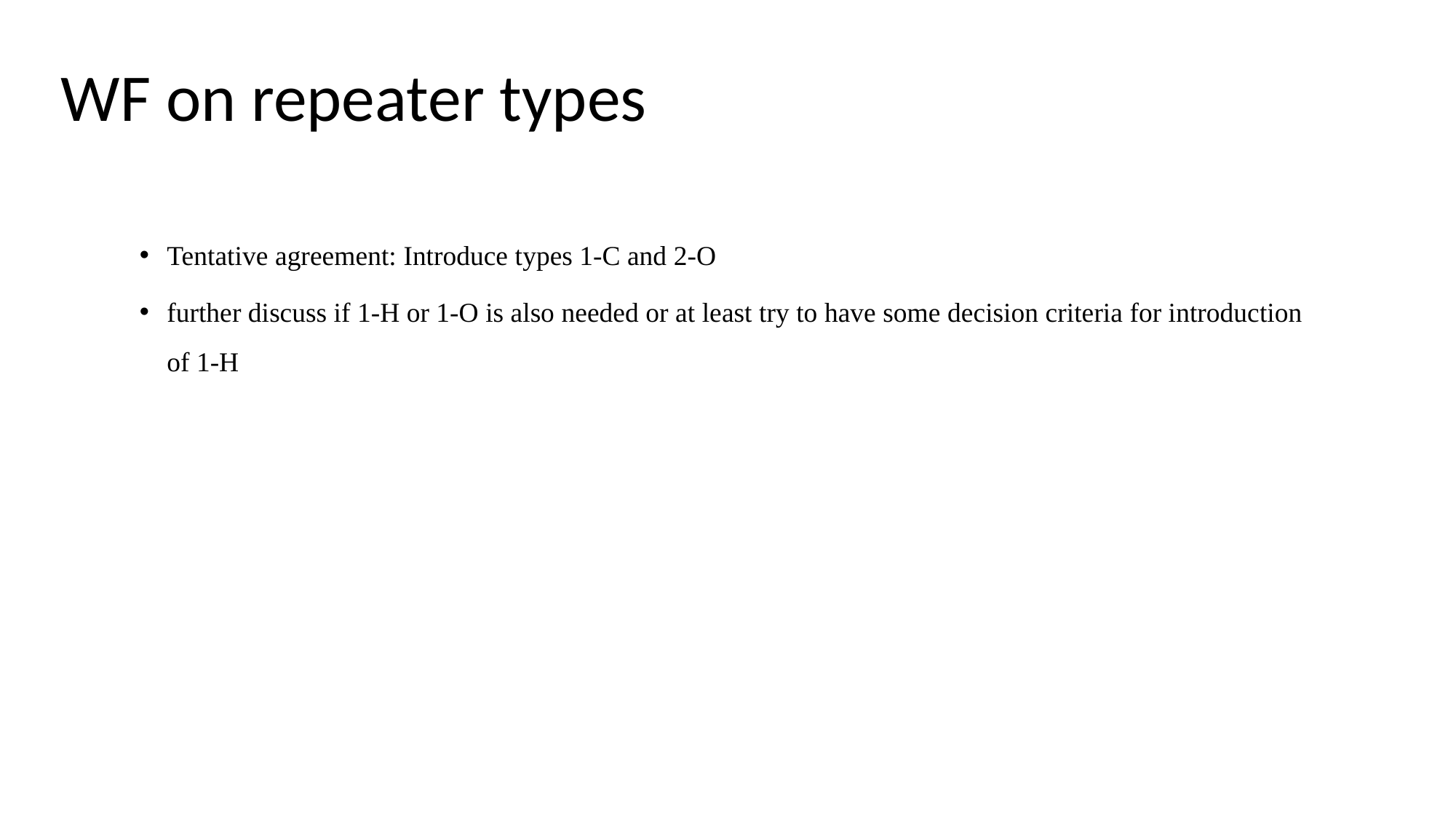

# WF on repeater types
Tentative agreement: Introduce types 1-C and 2-O
further discuss if 1-H or 1-O is also needed or at least try to have some decision criteria for introduction of 1-H